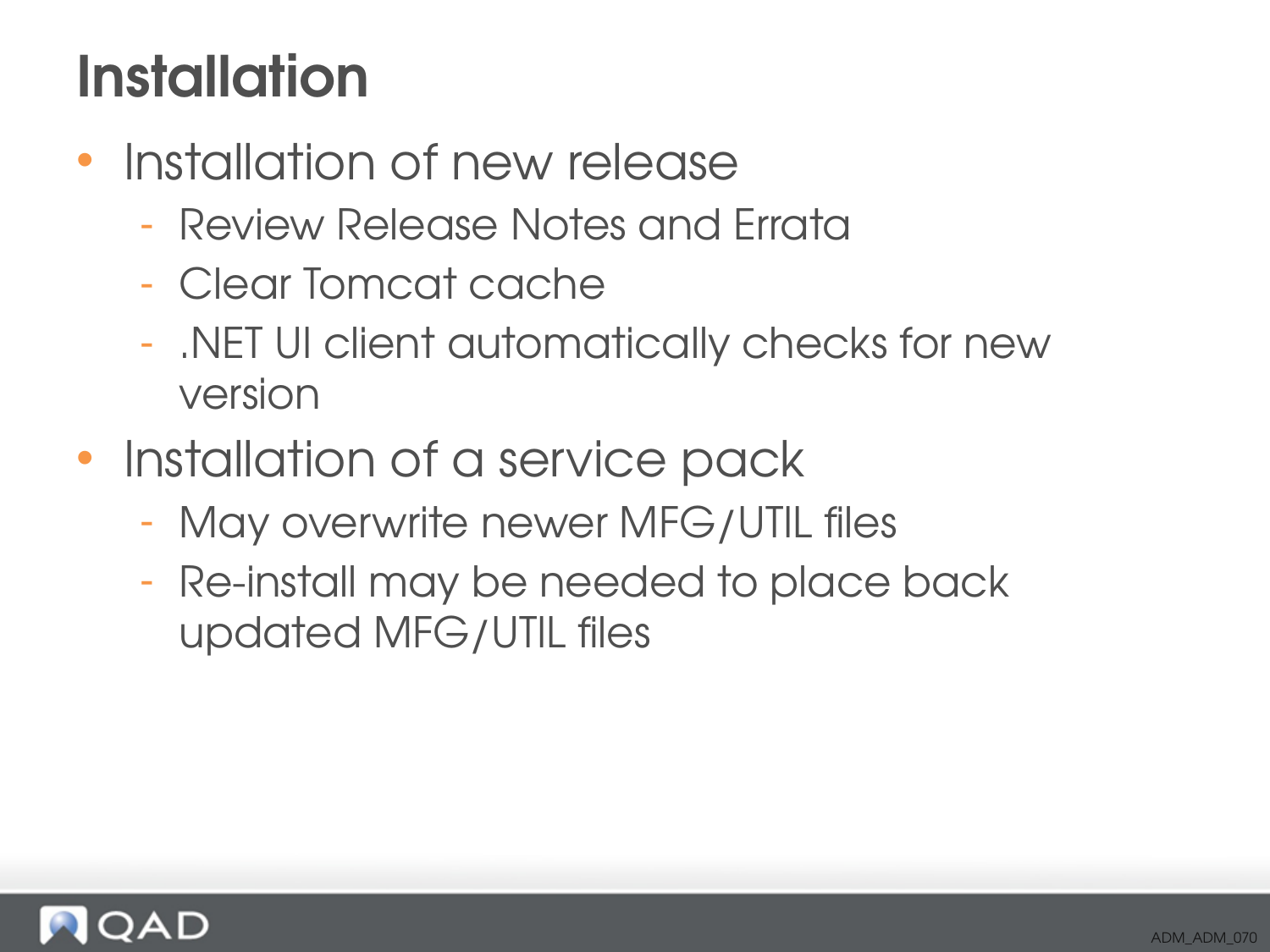

# Installation
Installation of new release
Review Release Notes and Errata
Clear Tomcat cache
.NET UI client automatically checks for new version
Installation of a service pack
May overwrite newer MFG/UTIL files
Re-install may be needed to place back updated MFG/UTIL files
ADM_ADM_070